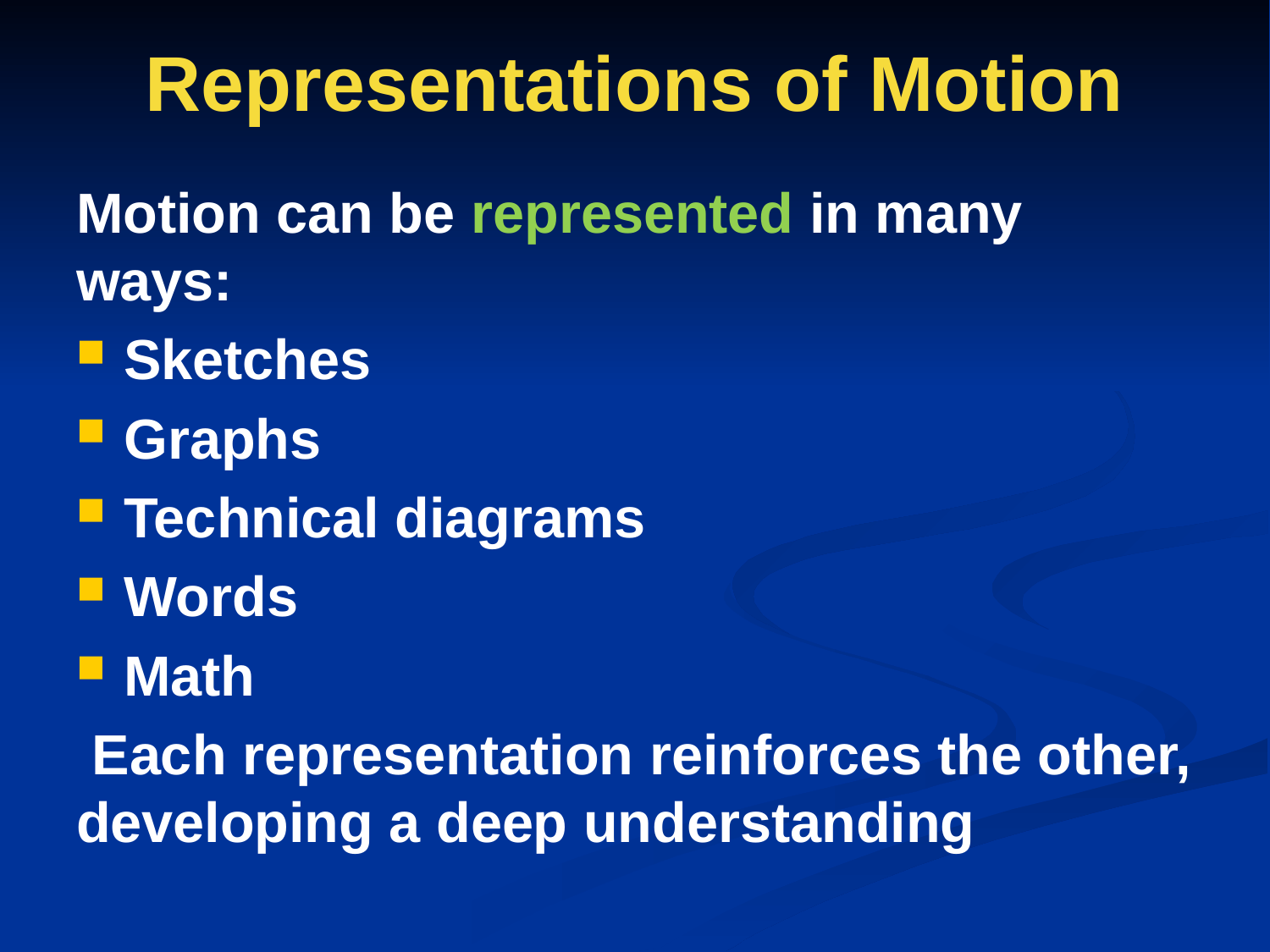

# Representations of Motion
Motion can be represented in many ways:
Sketches
Graphs
Technical diagrams
Words
Math
 Each representation reinforces the other, developing a deep understanding